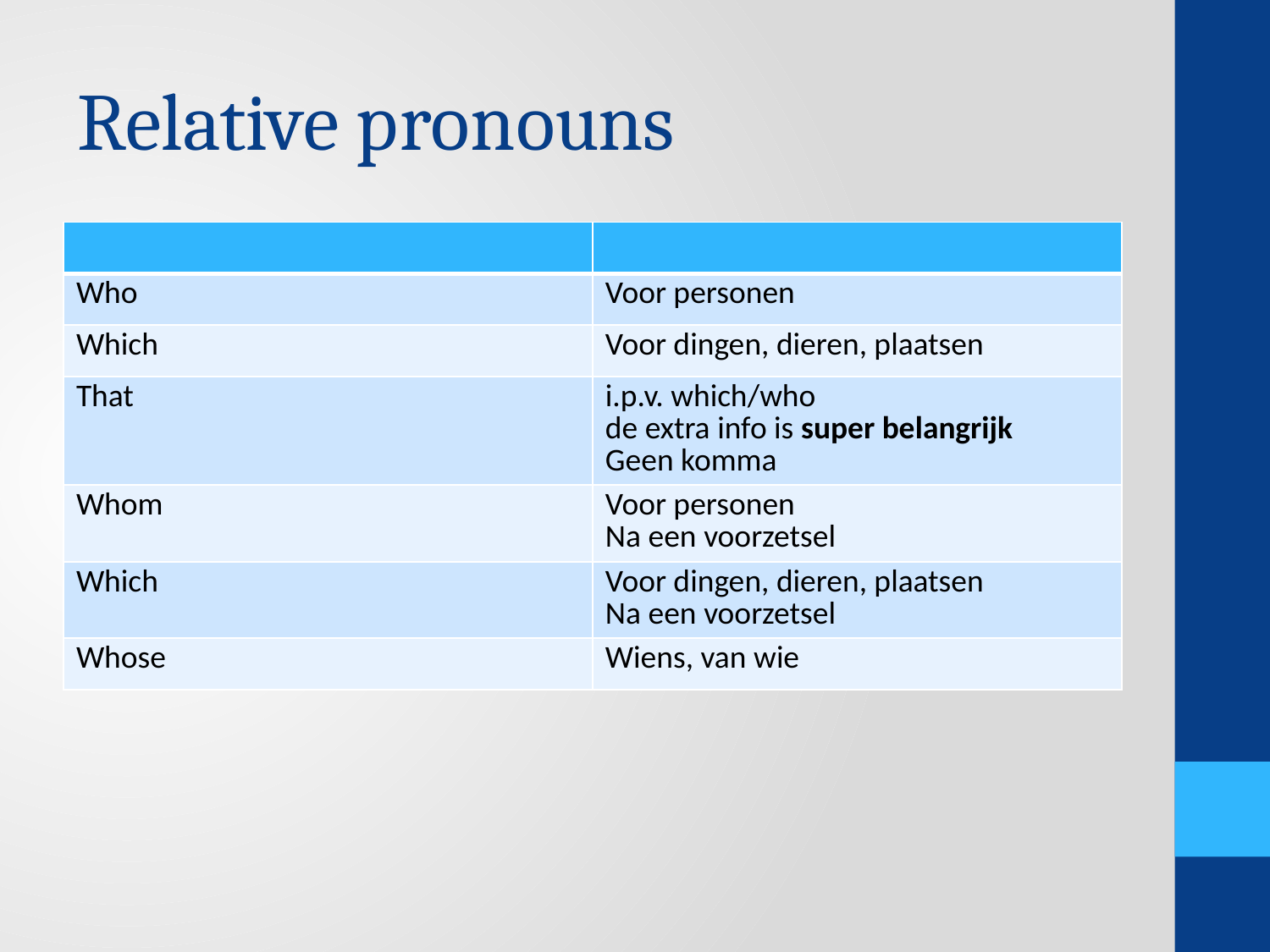

# Relative pronouns
|  |  |
| --- | --- |
| Who | Voor personen |
| Which | Voor dingen, dieren, plaatsen |
| That | i.p.v. which/who de extra info is super belangrijk Geen komma |
| Whom | Voor personen Na een voorzetsel |
| Which | Voor dingen, dieren, plaatsen Na een voorzetsel |
| Whose | Wiens, van wie |